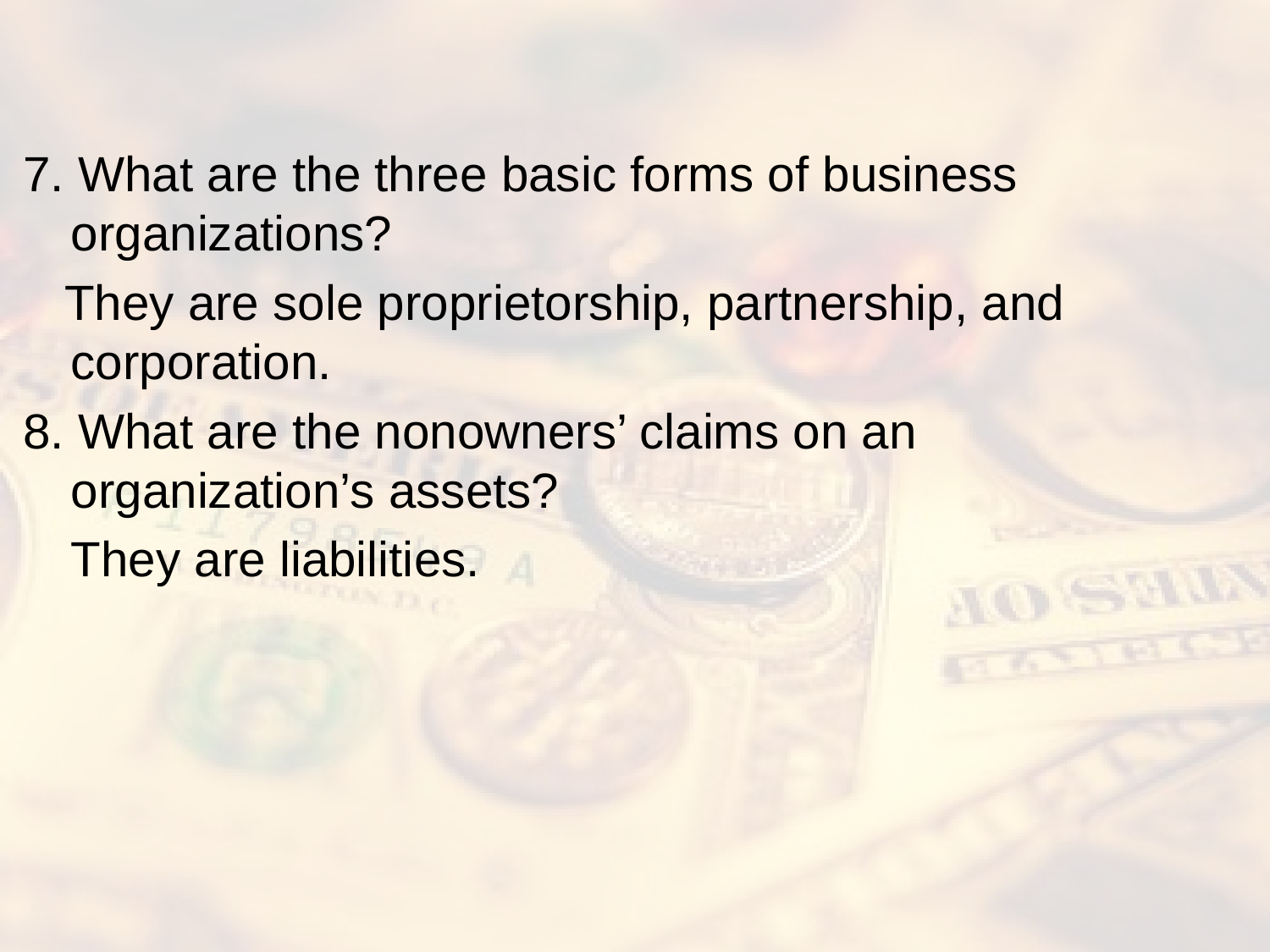

#
7. What are the three basic forms of business organizations?
   They are sole proprietorship, partnership, and corporation.
8. What are the nonowners’ claims on an organization’s assets?
	They are liabilities.